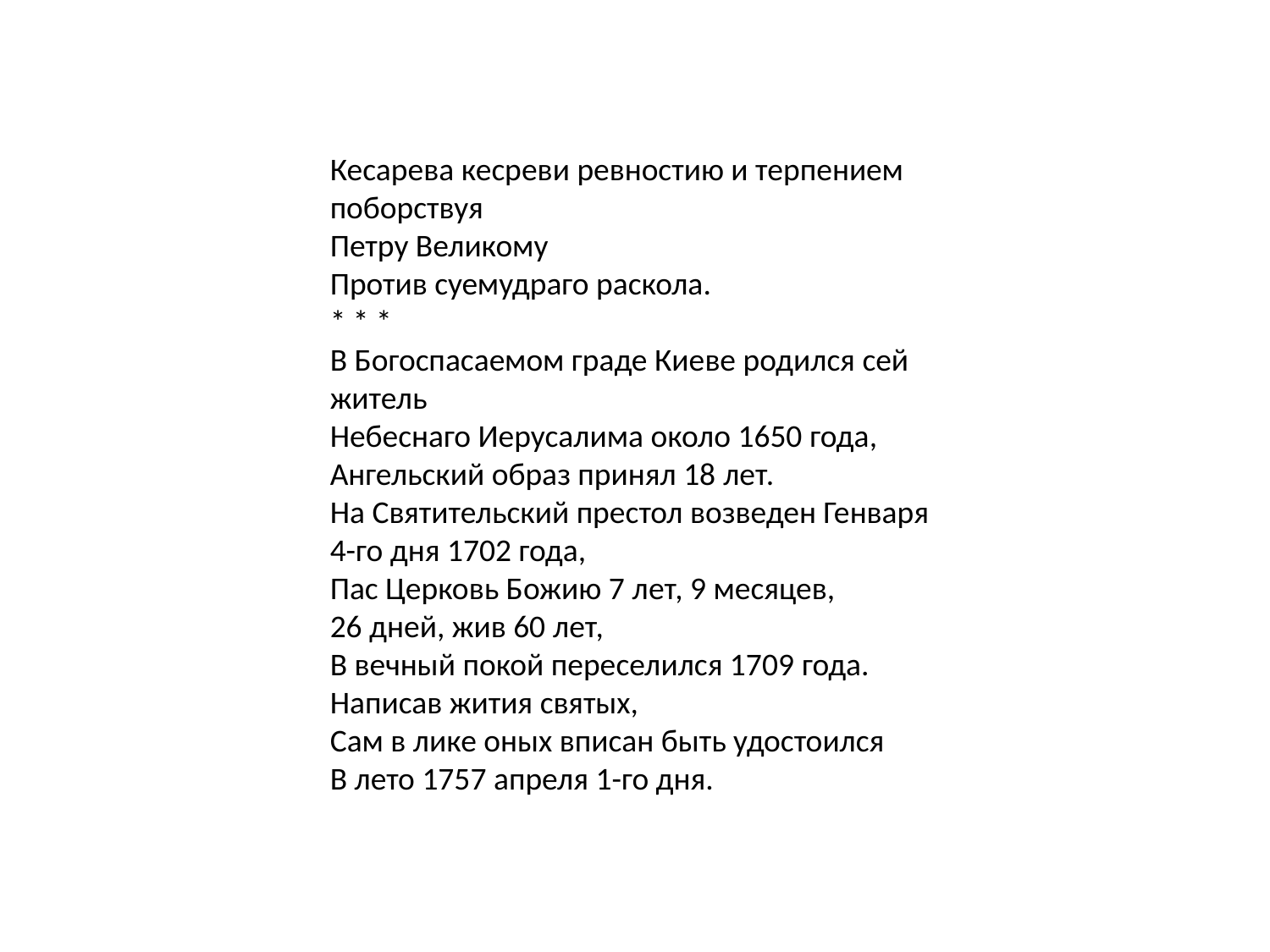

Кесарева кесреви ревностию и терпением поборствуя
Петру Великому
Против суемудраго раскола.
* * *
В Богоспасаемом граде Киеве родился сей житель
Небеснаго Иерусалима около 1650 года,
Ангельский образ принял 18 лет.
На Святительский престол возведен Генваря 4-го дня 1702 года,
Пас Церковь Божию 7 лет, 9 месяцев, 26 дней, жив 60 лет,
В вечный покой переселился 1709 года.
Написав жития святых,
Сам в лике оных вписан быть удостоился
В лето 1757 апреля 1-го дня.